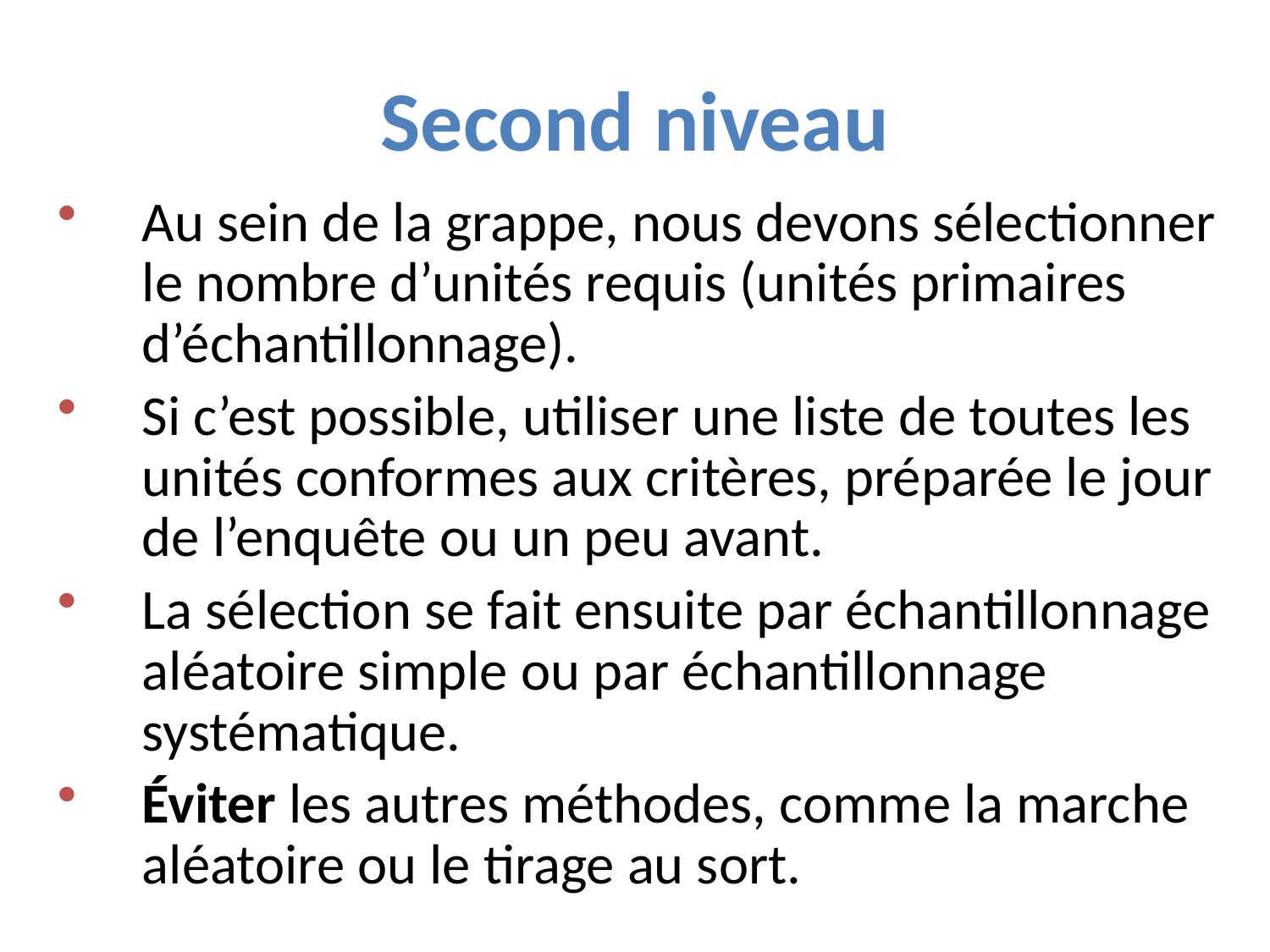

Second niveau
Au sein de la grappe, nous devons sélectionner le nombre d’unités requis (unités primaires d’échantillonnage).
Si c’est possible, utiliser une liste de toutes les unités conformes aux critères, préparée le jour de l’enquête ou un peu avant.
La sélection se fait ensuite par échantillonnage aléatoire simple ou par échantillonnage systématique.
Éviter les autres méthodes, comme la marche aléatoire ou le tirage au sort.